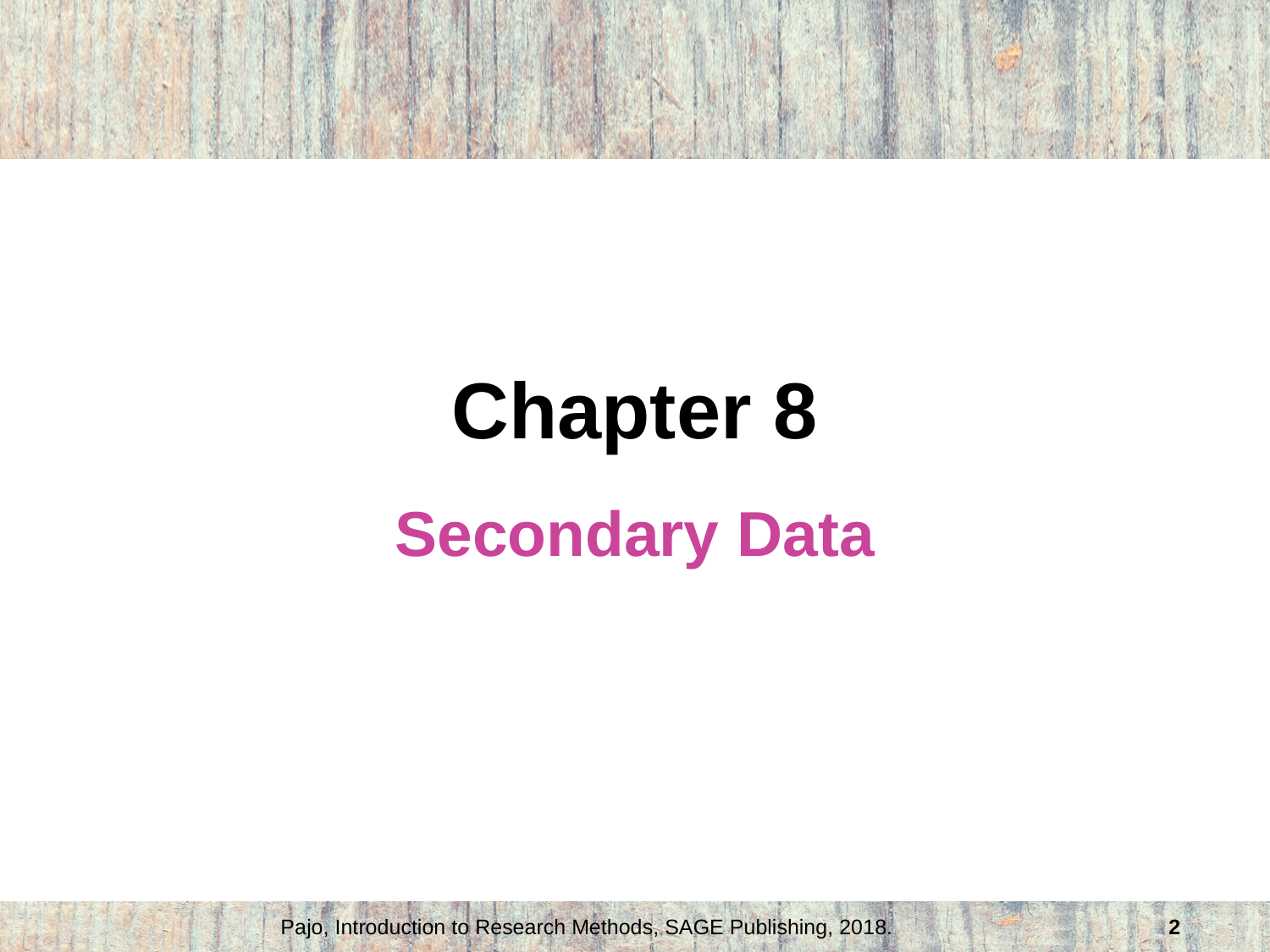

# Chapter 8
Secondary Data
Pajo, Introduction to Research Methods, SAGE Publishing, 2018.
2